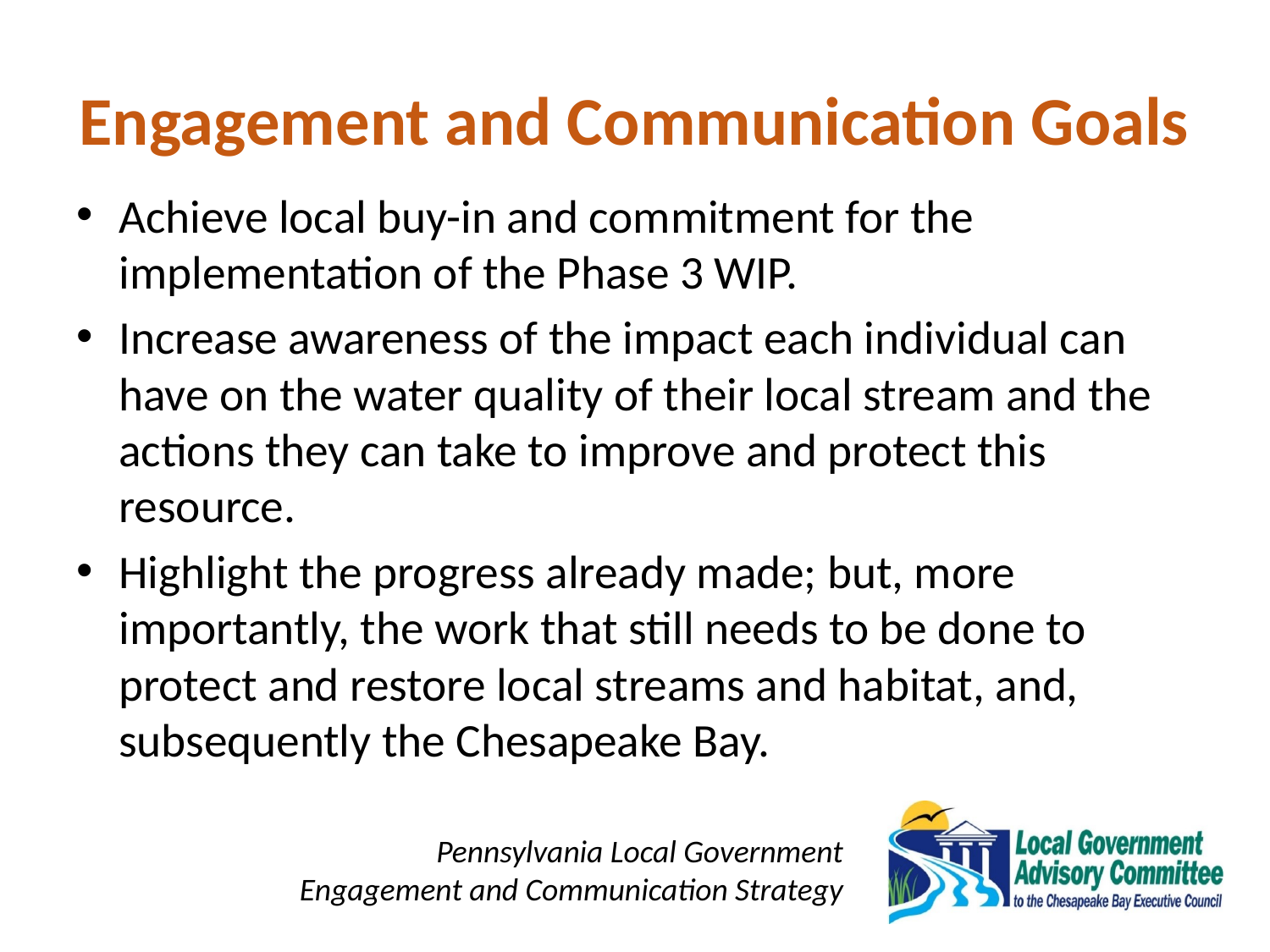

# Engagement and Communication Goals
Achieve local buy-in and commitment for the implementation of the Phase 3 WIP.
Increase awareness of the impact each individual can have on the water quality of their local stream and the actions they can take to improve and protect this resource.
Highlight the progress already made; but, more importantly, the work that still needs to be done to protect and restore local streams and habitat, and, subsequently the Chesapeake Bay.
Pennsylvania Local Government
Engagement and Communication Strategy